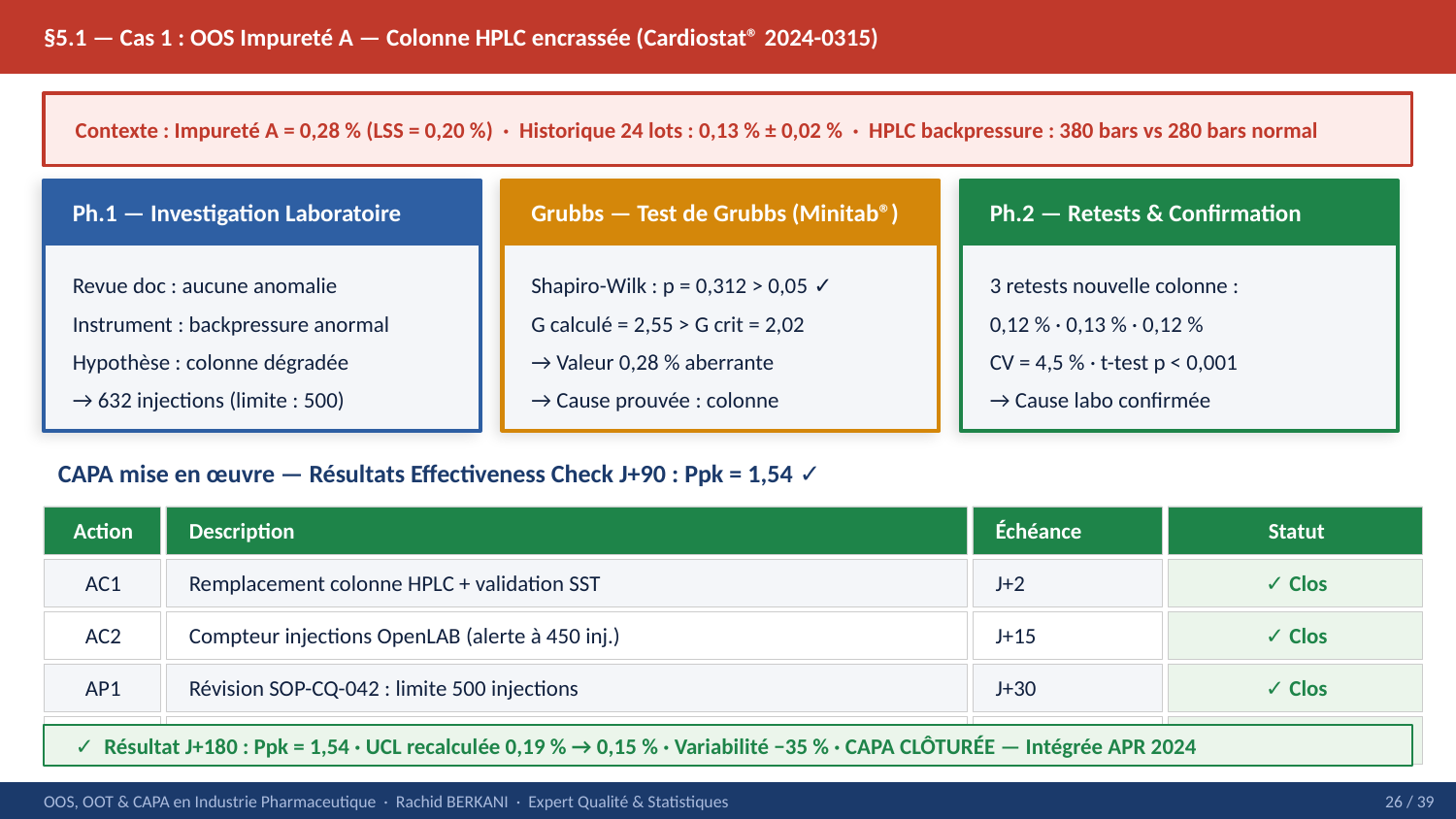

§5.1 — Cas 1 : OOS Impureté A — Colonne HPLC encrassée (Cardiostat® 2024-0315)

Contexte : Impureté A = 0,28 % (LSS = 0,20 %)  ·  Historique 24 lots : 0,13 % ± 0,02 %  ·  HPLC backpressure : 380 bars vs 280 bars normal

Ph.1 — Investigation Laboratoire

Grubbs — Test de Grubbs (Minitab®)

Ph.2 — Retests & Confirmation
Revue doc : aucune anomalie
Instrument : backpressure anormal
Hypothèse : colonne dégradée
→ 632 injections (limite : 500)
Shapiro-Wilk : p = 0,312 > 0,05 ✓
G calculé = 2,55 > G crit = 2,02
→ Valeur 0,28 % aberrante
→ Cause prouvée : colonne
3 retests nouvelle colonne :
0,12 % · 0,13 % · 0,12 %
CV = 4,5 % · t-test p < 0,001
→ Cause labo confirmée
CAPA mise en œuvre — Résultats Effectiveness Check J+90 : Ppk = 1,54 ✓

Action

Description

Échéance

Statut

AC1

Remplacement colonne HPLC + validation SST

J+2

✓ Clos

AC2

Compteur injections OpenLAB (alerte à 450 inj.)

J+15

✓ Clos

AP1

Révision SOP-CQ-042 : limite 500 injections

J+30

✓ Clos

AP2

Programme maintenance préventive toutes colonnes

J+60

✓ Clos

✓  Résultat J+180 : Ppk = 1,54 · UCL recalculée 0,19 % → 0,15 % · Variabilité −35 % · CAPA CLÔTURÉE — Intégrée APR 2024

OOS, OOT & CAPA en Industrie Pharmaceutique  ·  Rachid BERKANI  ·  Expert Qualité & Statistiques
26 / 39